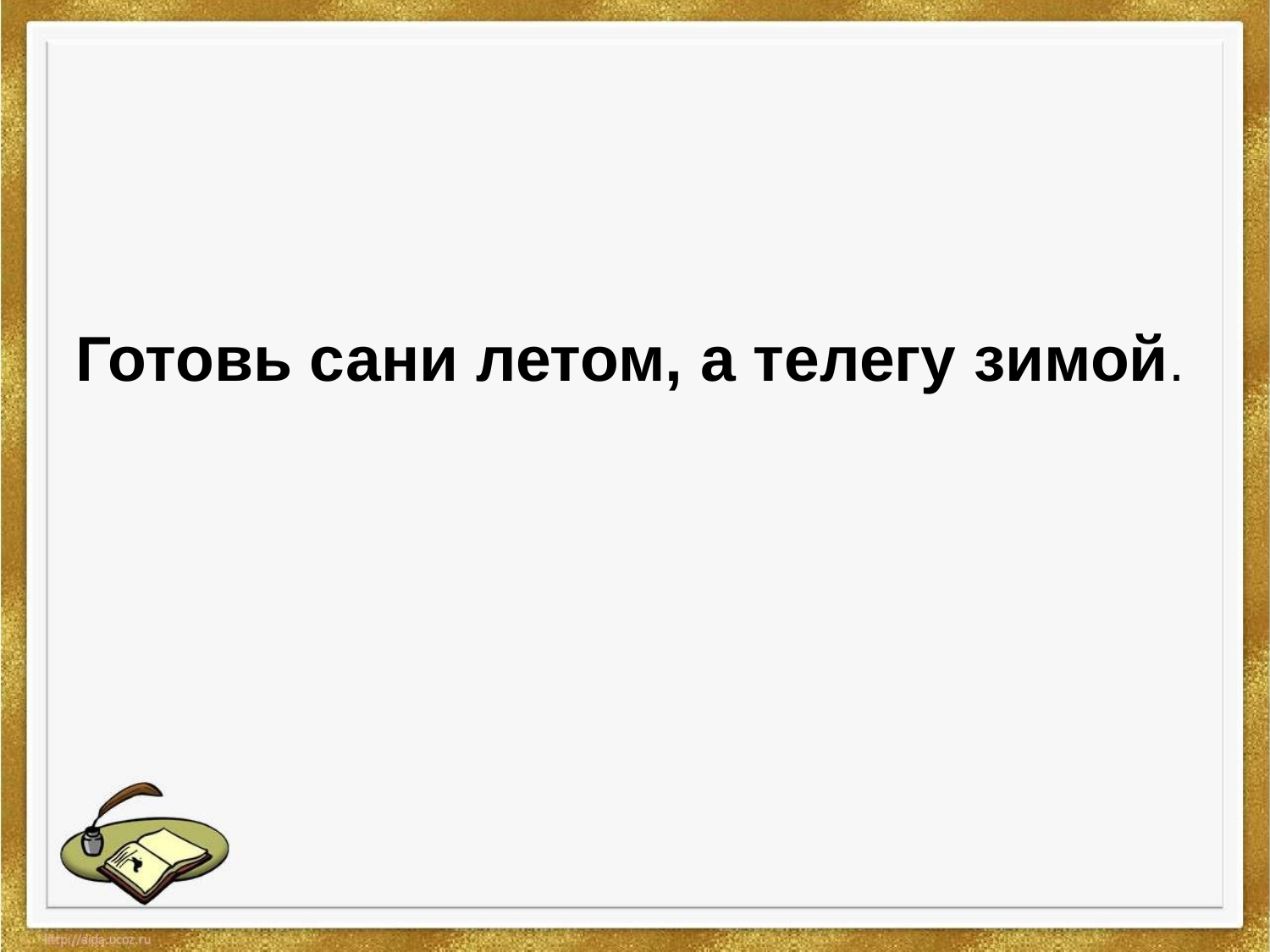

#

Готовь сани летом, а телегу зимой.